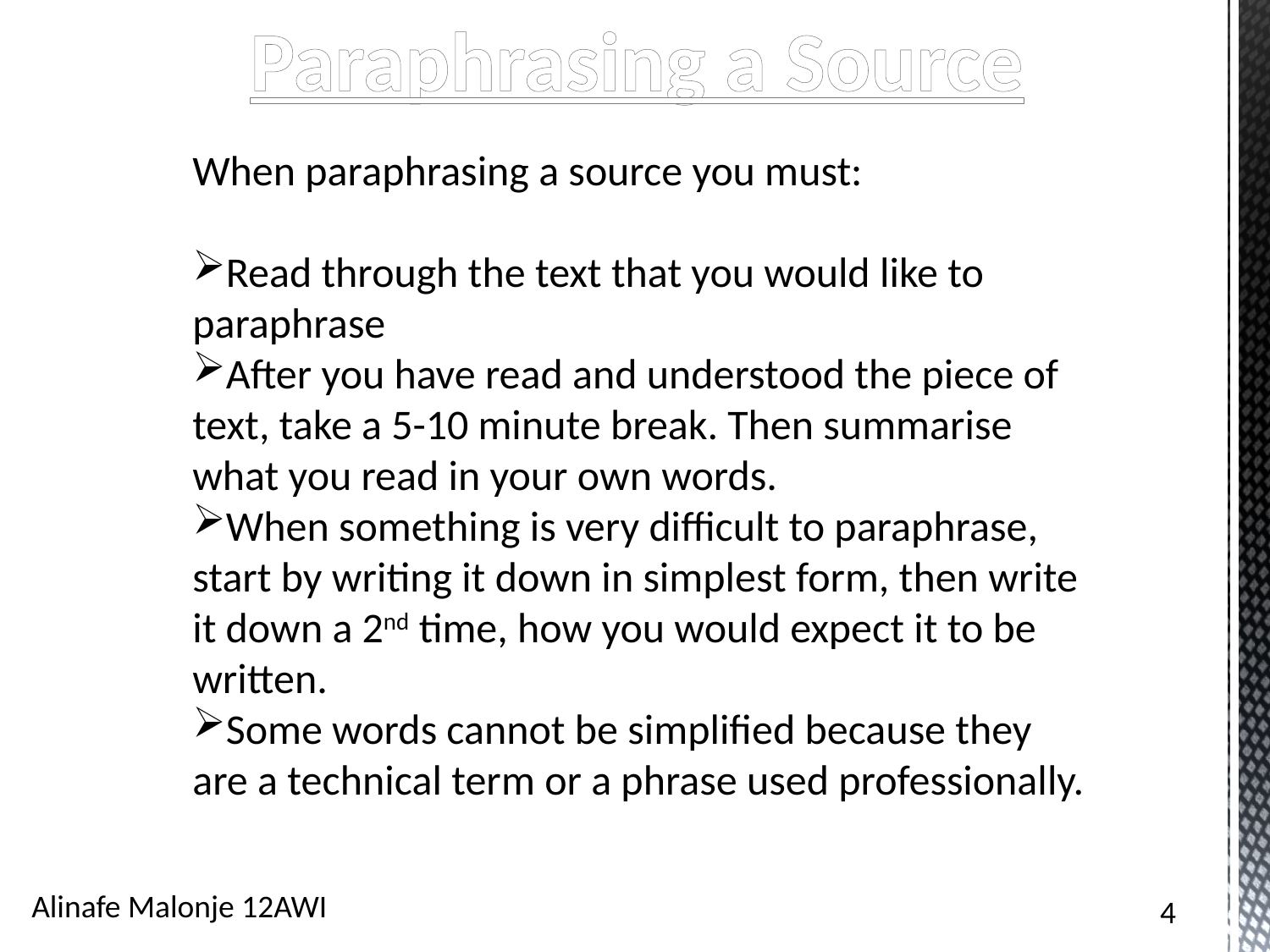

Paraphrasing a Source
When paraphrasing a source you must:

Read through the text that you would like to paraphrase
After you have read and understood the piece of text, take a 5-10 minute break. Then summarise what you read in your own words.
When something is very difficult to paraphrase, start by writing it down in simplest form, then write it down a 2nd time, how you would expect it to be written.
Some words cannot be simplified because they are a technical term or a phrase used professionally.